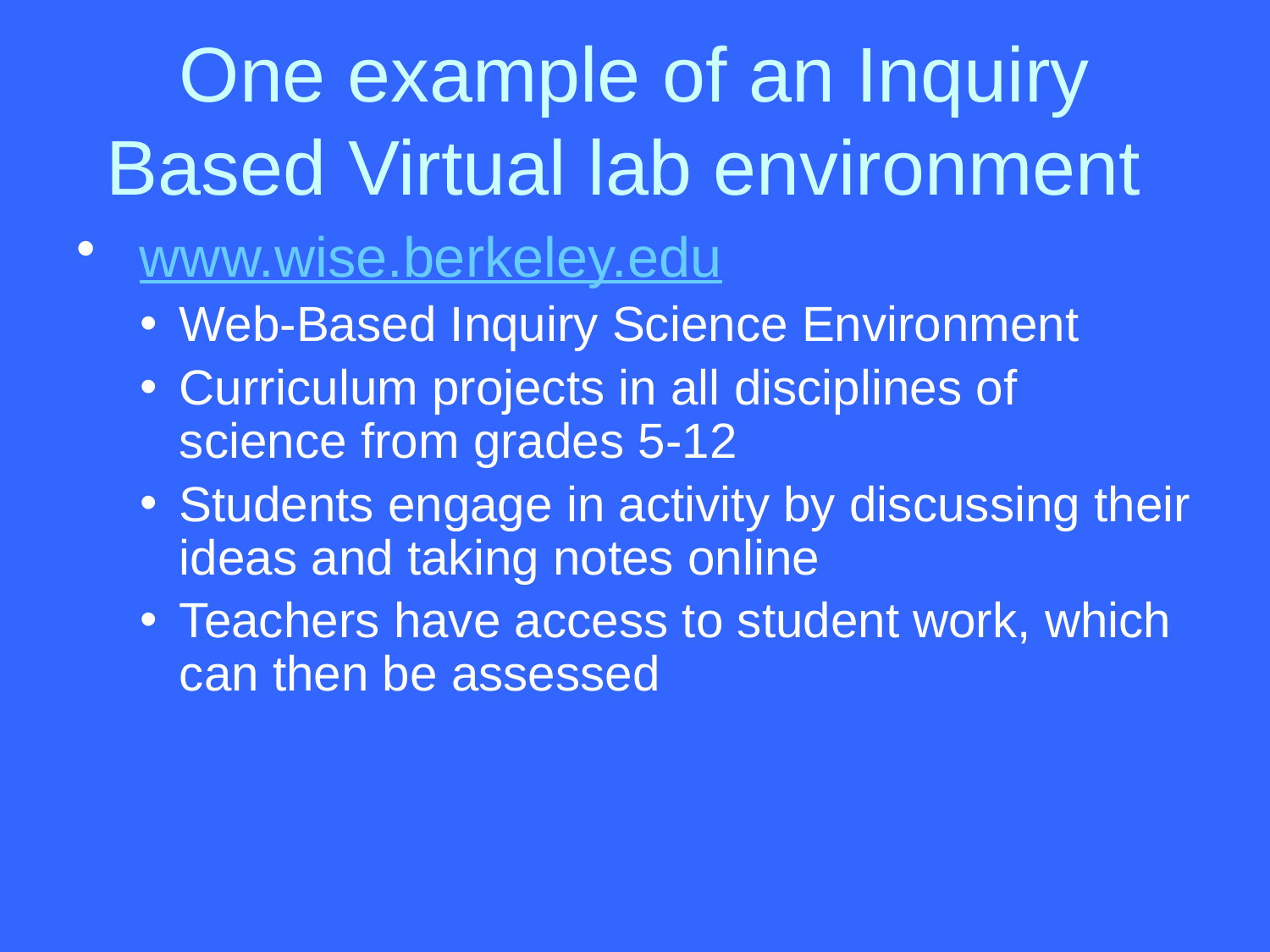

# One example of an Inquiry Based Virtual lab environment
 www.wise.berkeley.edu
Web-Based Inquiry Science Environment
Curriculum projects in all disciplines of science from grades 5-12
Students engage in activity by discussing their ideas and taking notes online
Teachers have access to student work, which can then be assessed